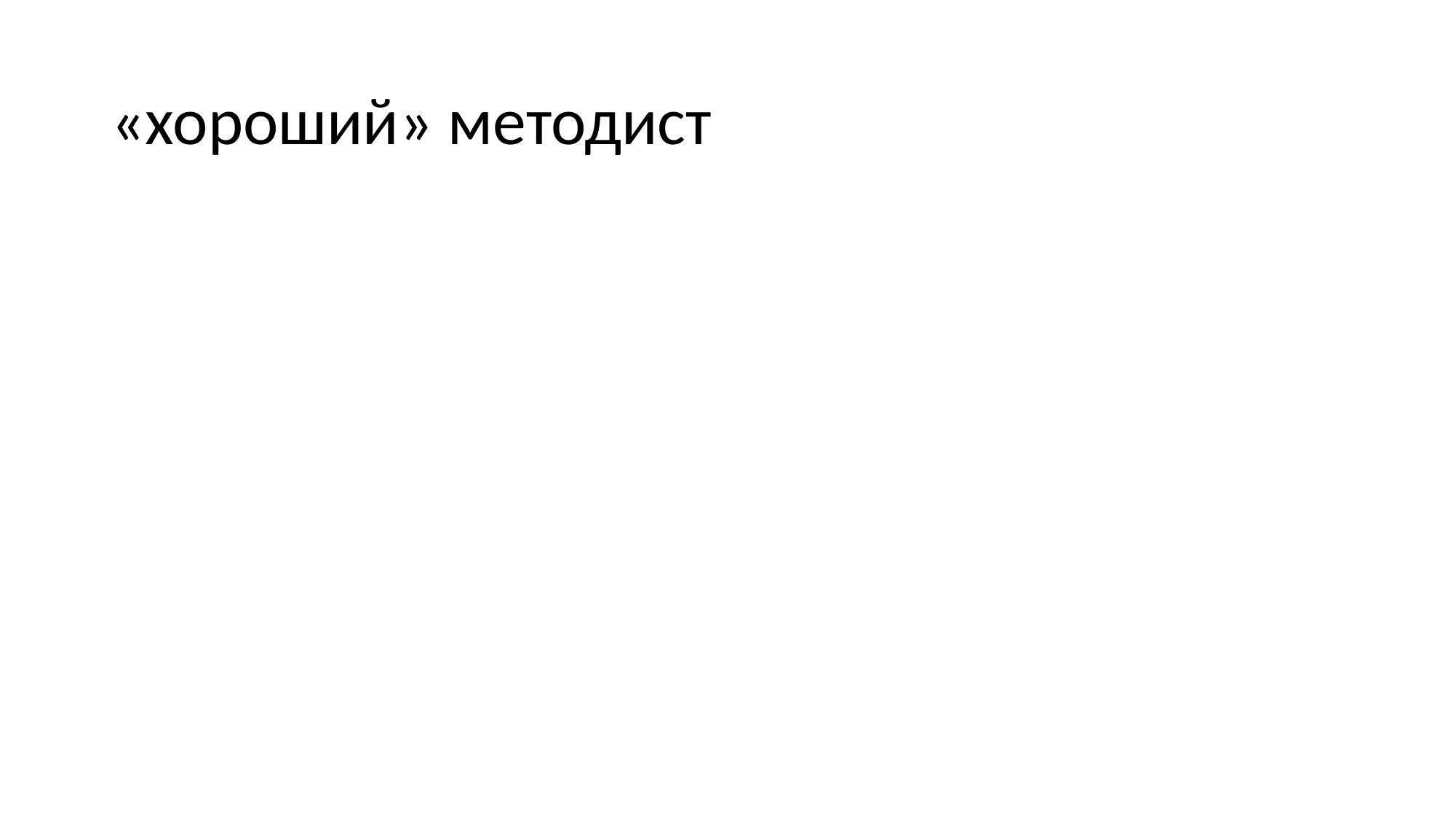

# «хороший» методист
1/знает «как надо»
2/знает «как не надо»
3/ способен отличить «1/» от «2/»